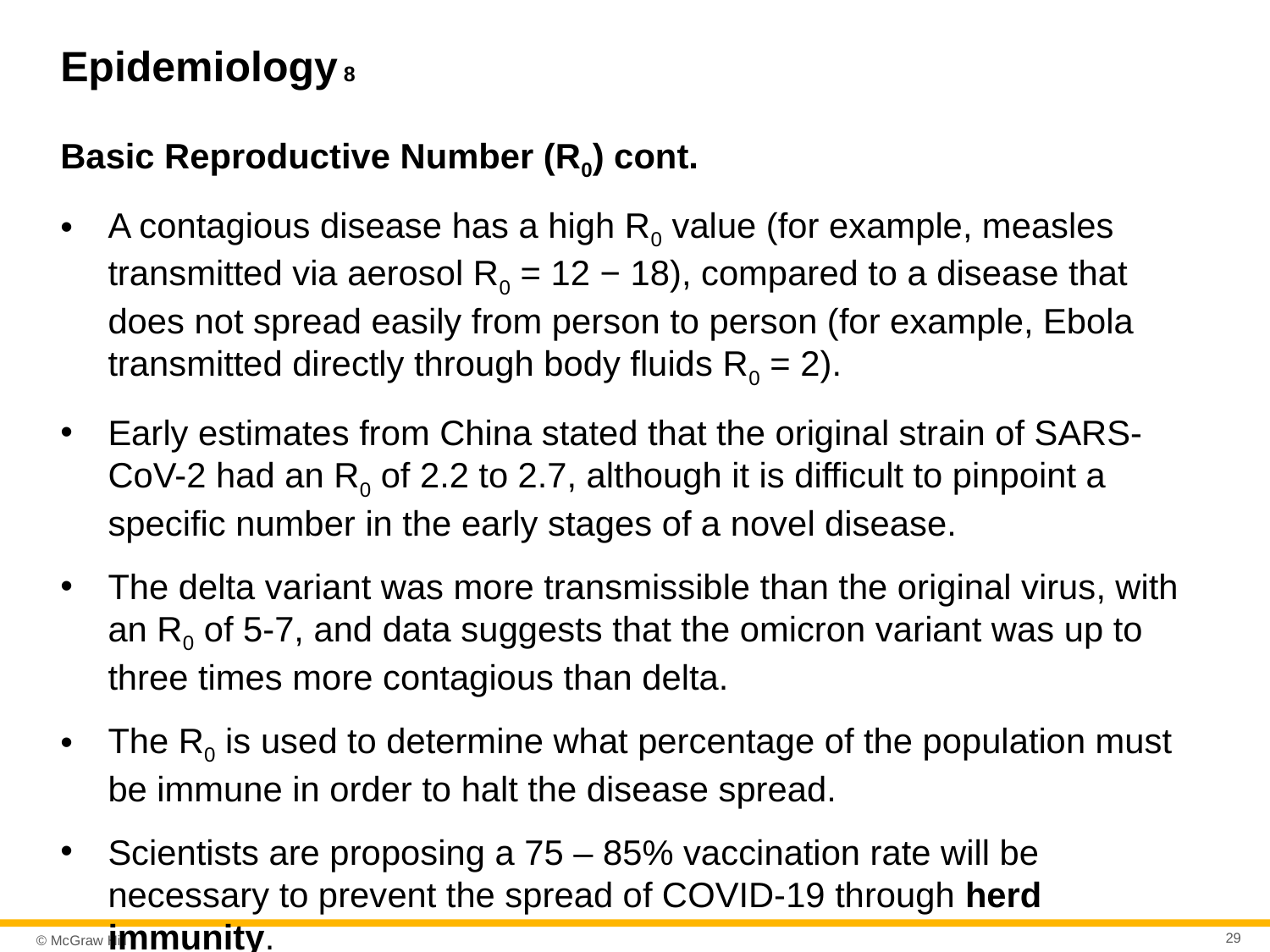

# Epidemiology 8
Basic Reproductive Number (R0) cont.
A contagious disease has a high R0 value (for example, measles transmitted via aerosol R0 = 12 − 18), compared to a disease that does not spread easily from person to person (for example, Ebola transmitted directly through body fluids R0 = 2).
Early estimates from China stated that the original strain of SARS-CoV-2 had an R0 of 2.2 to 2.7, although it is difficult to pinpoint a specific number in the early stages of a novel disease.
The delta variant was more transmissible than the original virus, with an R0 of 5-7, and data suggests that the omicron variant was up to three times more contagious than delta.
The R0 is used to determine what percentage of the population must be immune in order to halt the disease spread.
Scientists are proposing a 75 – 85% vaccination rate will be necessary to prevent the spread of COVID-19 through herd immunity.